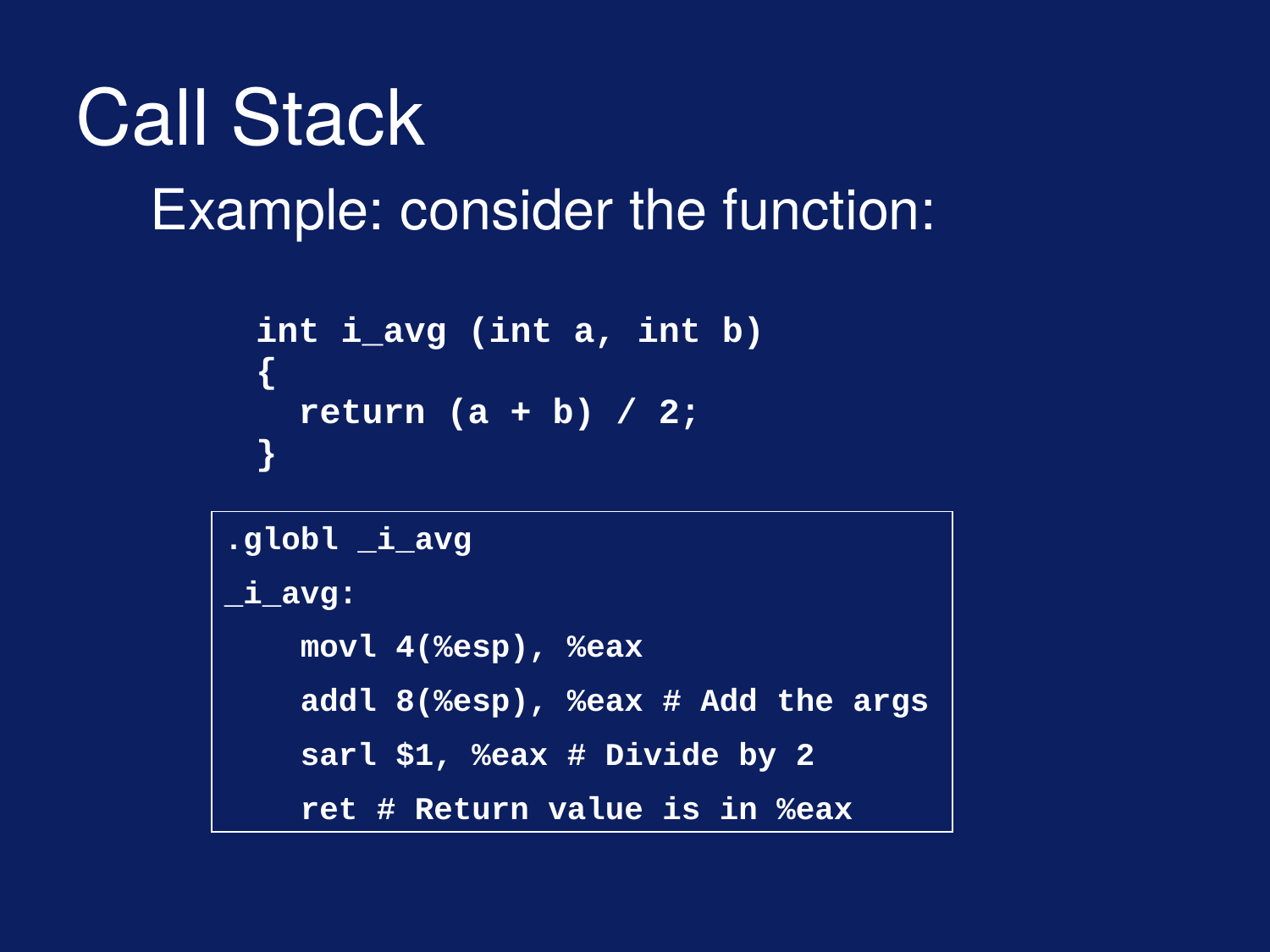

# Call Stack
Example: consider the function:
  int i_avg (int a, int b)
  {
    return (a + b) / 2;
  }

.globl _i_avg
_i_avg:
    movl 4(%esp), %eax
    addl 8(%esp), %eax # Add the args
    sarl $1, %eax # Divide by 2
    ret # Return value is in %eax